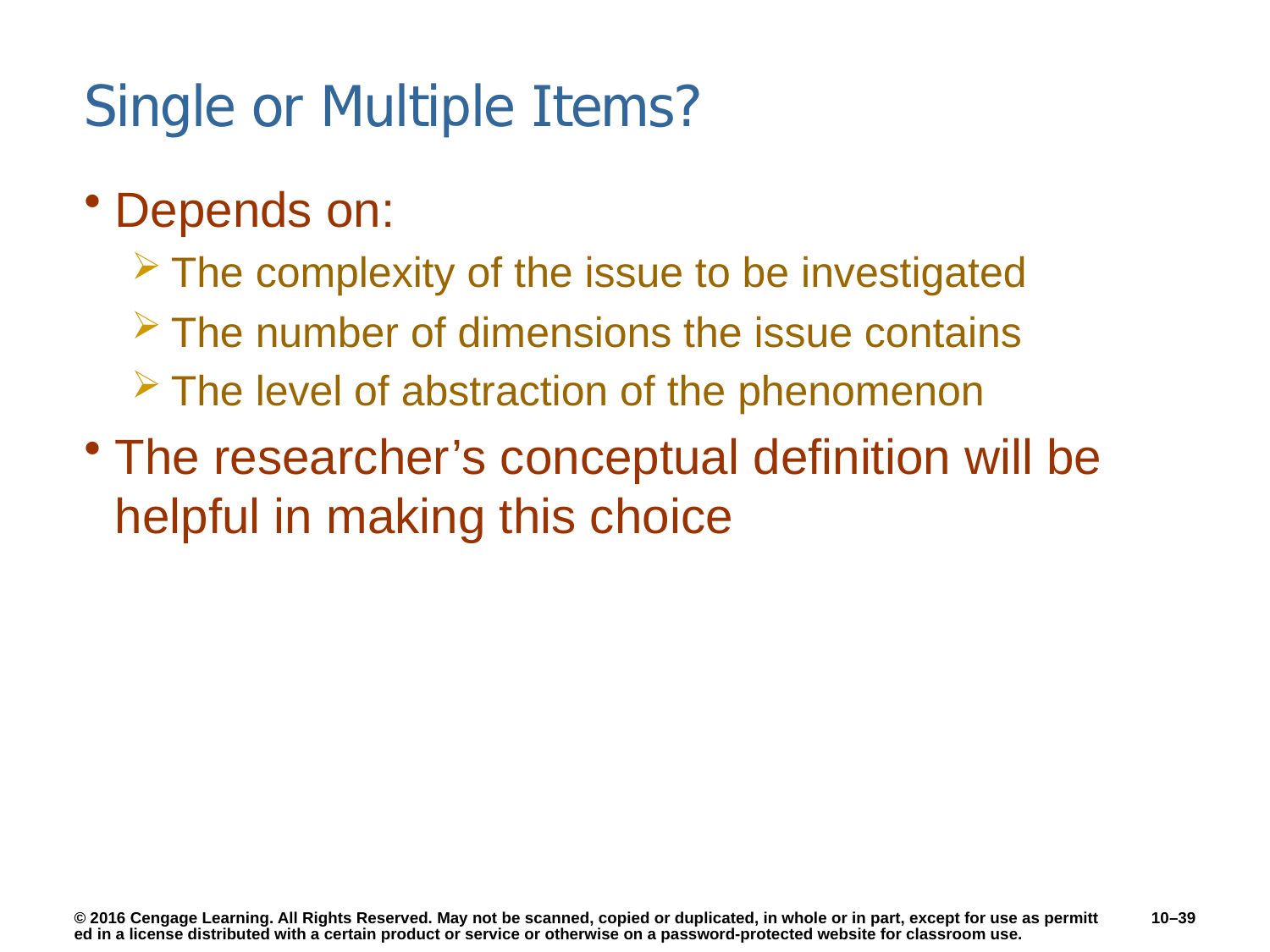

# Single or Multiple Items?
Depends on:
The complexity of the issue to be investigated
The number of dimensions the issue contains
The level of abstraction of the phenomenon
The researcher’s conceptual definition will be helpful in making this choice
10–39
© 2016 Cengage Learning. All Rights Reserved. May not be scanned, copied or duplicated, in whole or in part, except for use as permitted in a license distributed with a certain product or service or otherwise on a password-protected website for classroom use.